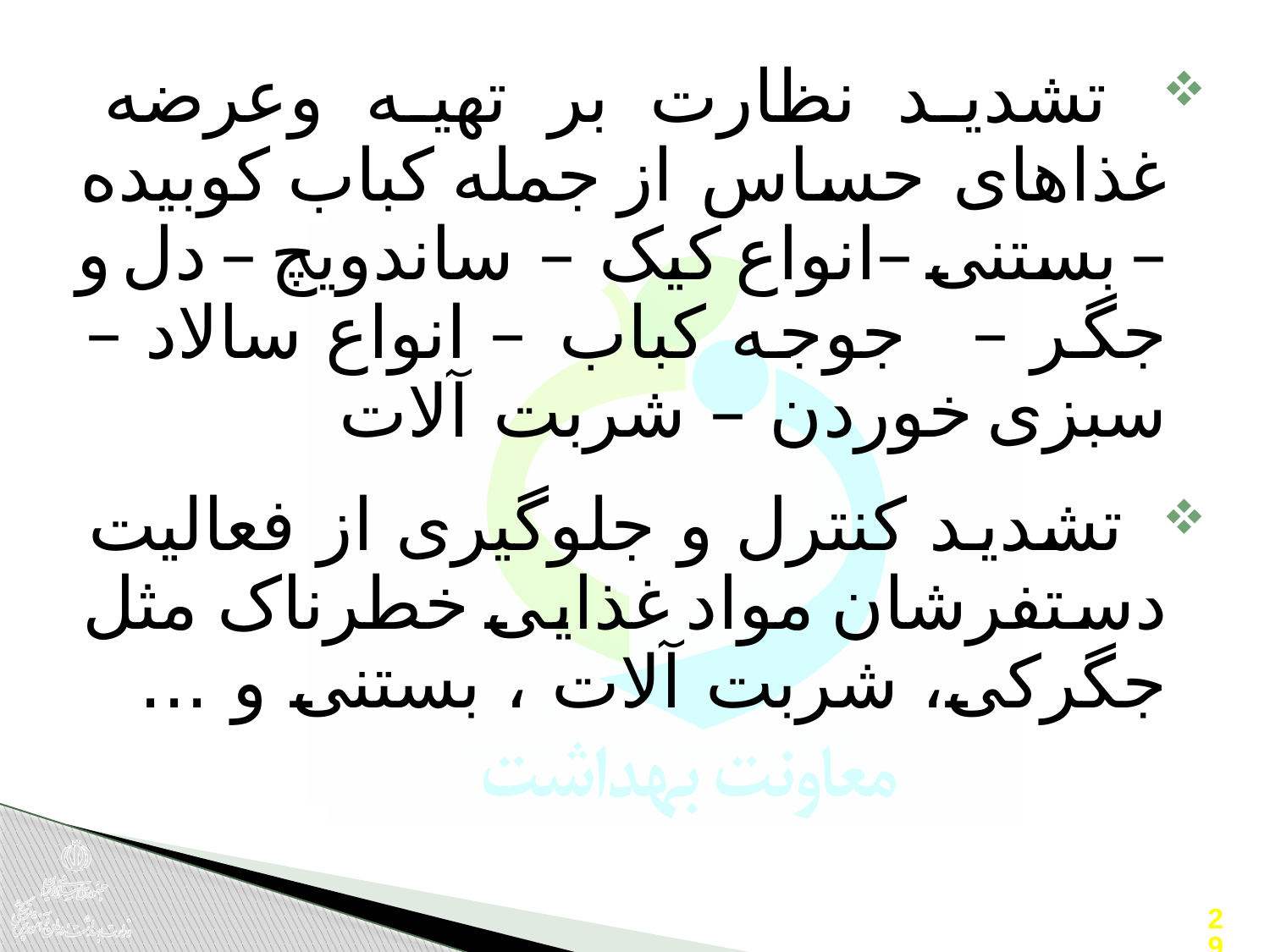

تشدید نظارت بر تهیه وعرضه غذاهای حساس از جمله کباب کوبیده – بستنی –انواع کیک – ساندویچ – دل و جگر –  جوجه کباب – انواع سالاد – سبزی خوردن – شربت آلات

 تشدید کنترل و جلوگیری از فعالیت دستفرشان مواد غذایی خطرناک مثل جگرکی، شربت آلات ، بستنی و ...
29